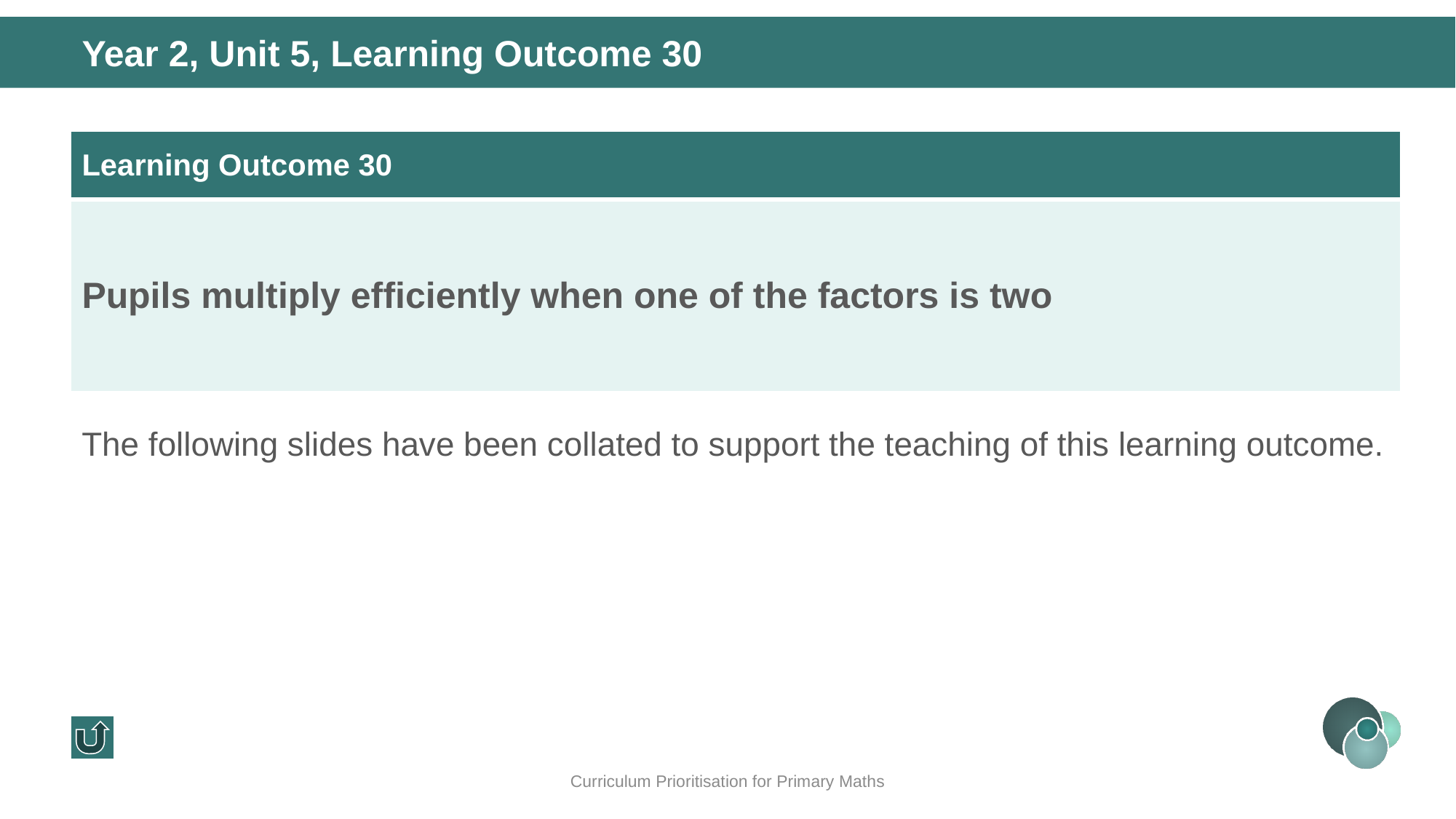

Year 2, Unit 5, Learning Outcome 30
| Learning Outcome 30 |
| --- |
| Pupils multiply efficiently when one of the factors is two |
The following slides have been collated to support the teaching of this learning outcome.

Curriculum Prioritisation for Primary Maths